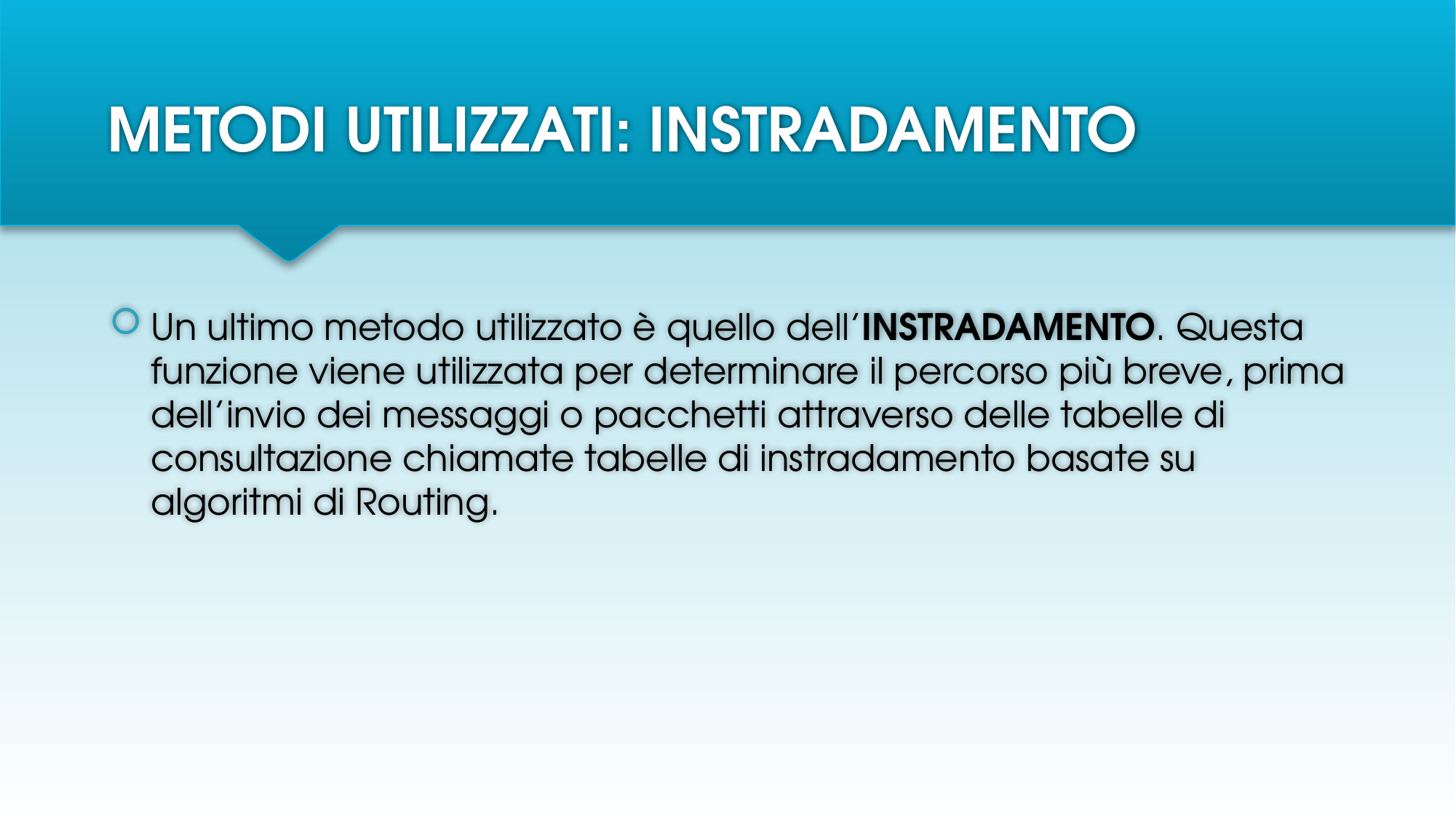

# METODI UTILIZZATI: INSTRADAMENTO
Un ultimo metodo utilizzato è quello dell’INSTRADAMENTO. Questa funzione viene utilizzata per determinare il percorso più breve, prima dell’invio dei messaggi o pacchetti attraverso delle tabelle di consultazione chiamate tabelle di instradamento basate su algoritmi di Routing.